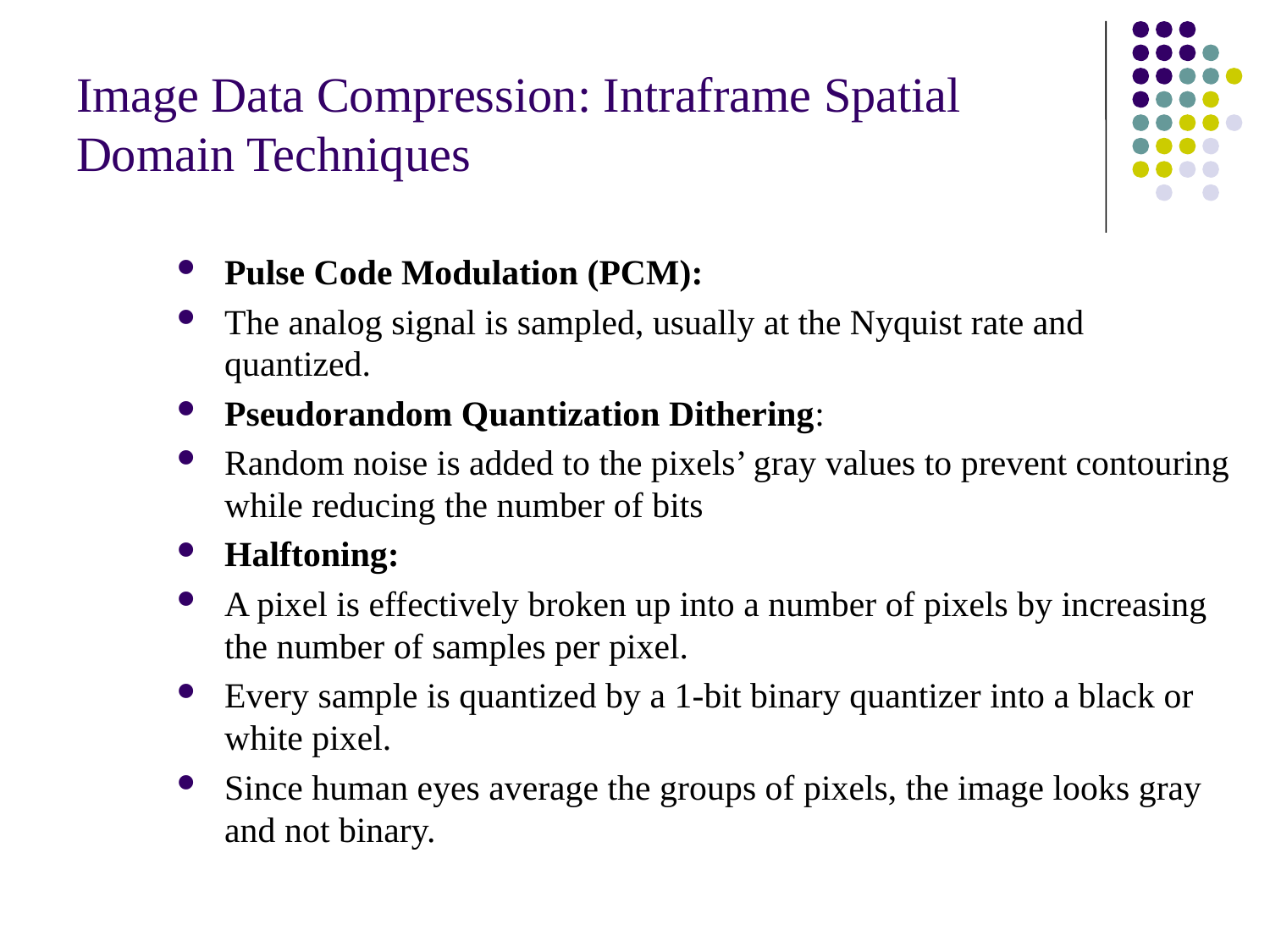

# Image Data Compression: Intraframe Spatial Domain Techniques
Pulse Code Modulation (PCM):
The analog signal is sampled, usually at the Nyquist rate and quantized.
Pseudorandom Quantization Dithering:
Random noise is added to the pixels’ gray values to prevent contouring while reducing the number of bits
Halftoning:
A pixel is effectively broken up into a number of pixels by increasing the number of samples per pixel.
Every sample is quantized by a 1-bit binary quantizer into a black or white pixel.
Since human eyes average the groups of pixels, the image looks gray and not binary.